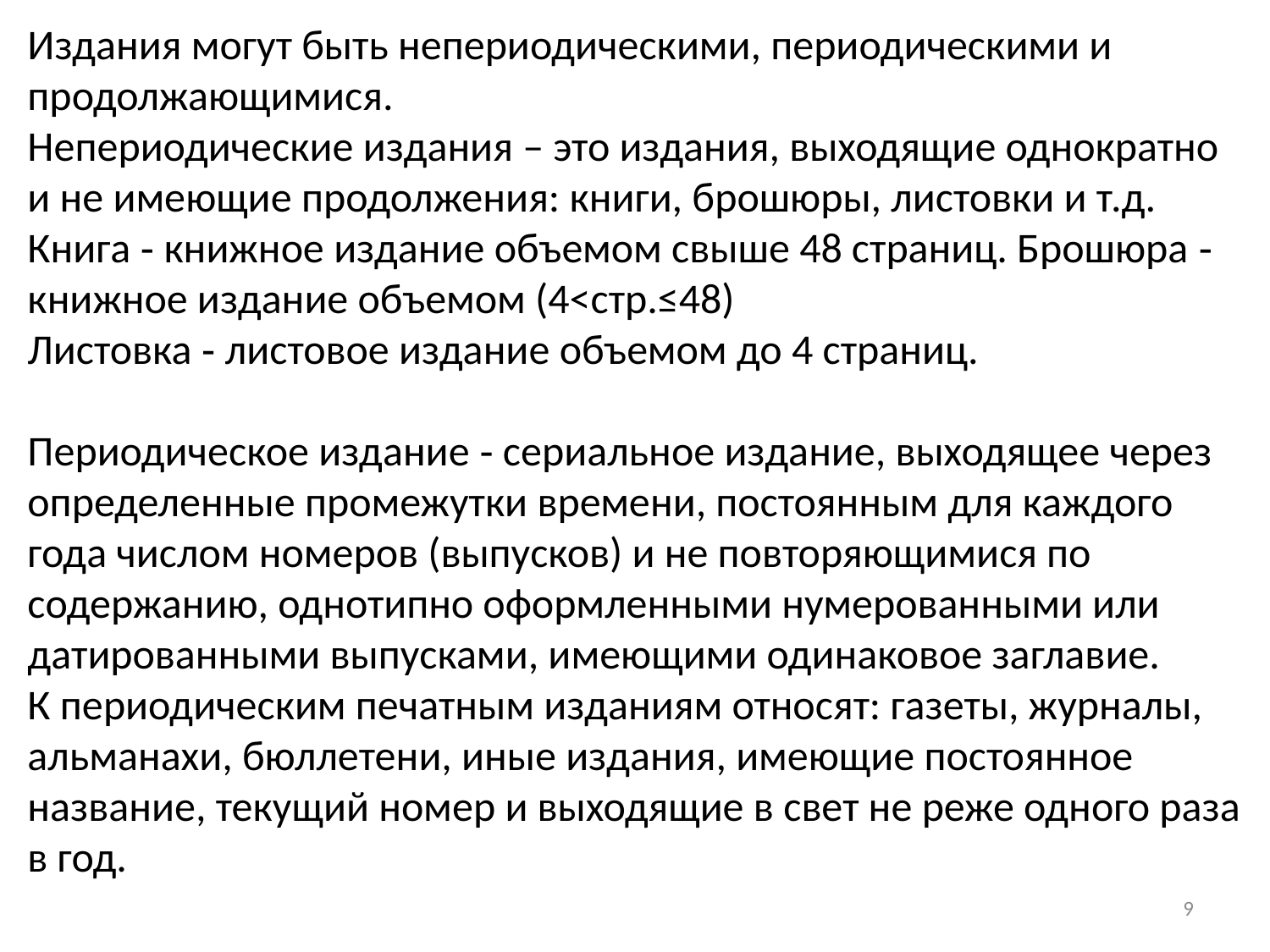

Издания могут быть непериодическими, периодическими и продолжающимися.
Непериодические издания – это издания, выходящие однократно и не имеющие продолжения: книги, брошюры, листовки и т.д. Книга ‑ книжное издание объемом свыше 48 страниц. Брошюра ‑ книжное издание объемом (4<стр.≤48)
Листовка ‑ листовое издание объемом до 4 страниц.

Периодическое издание ‑ сериальное издание, выходящее через определенные промежутки времени, постоянным для каждого года числом номеров (выпусков) и не повторяющимися по содержанию, однотипно оформленными нумерованными или датированными выпусками, имеющими одинаковое заглавие.
К периодическим печатным изданиям относят: газеты, журналы, альманахи, бюллетени, иные издания, имеющие постоянное название, текущий номер и выходящие в свет не реже одного раза в год.
9